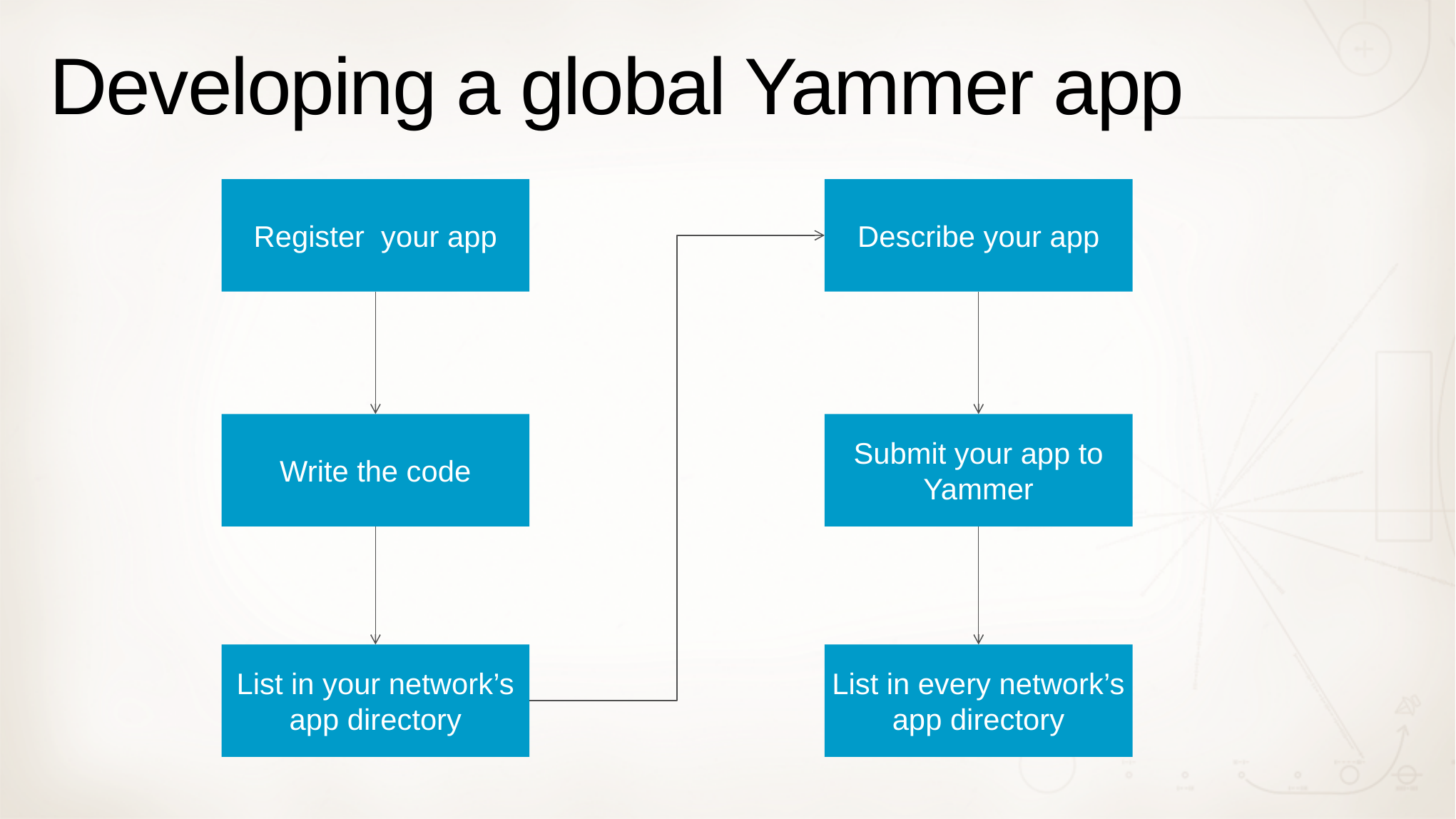

# Developing a global Yammer app
Register  your app
Describe your app
Write the code
Submit your app to Yammer
List in your network’s app directory
List in every network’s app directory